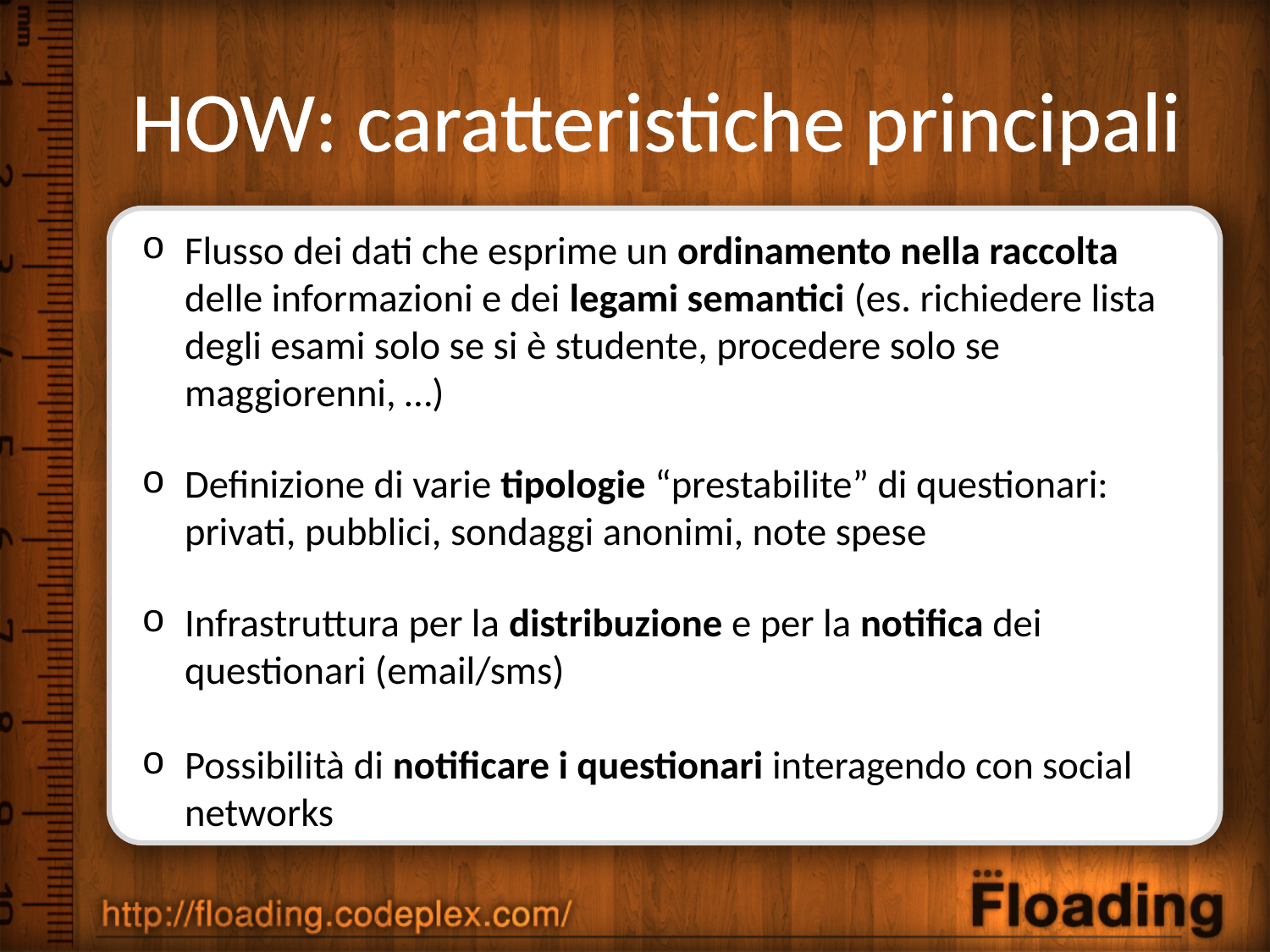

# HOW: caratteristiche principali

Flusso dei dati che esprime un ordinamento nella raccolta delle informazioni e dei legami semantici (es. richiedere lista degli esami solo se si è studente, procedere solo se maggiorenni, …)

Definizione di varie tipologie “prestabilite” di questionari: privati, pubblici, sondaggi anonimi, note spese

Infrastruttura per la distribuzione e per la notifica dei questionari (email/sms)

Possibilità di notificare i questionari interagendo con social networks